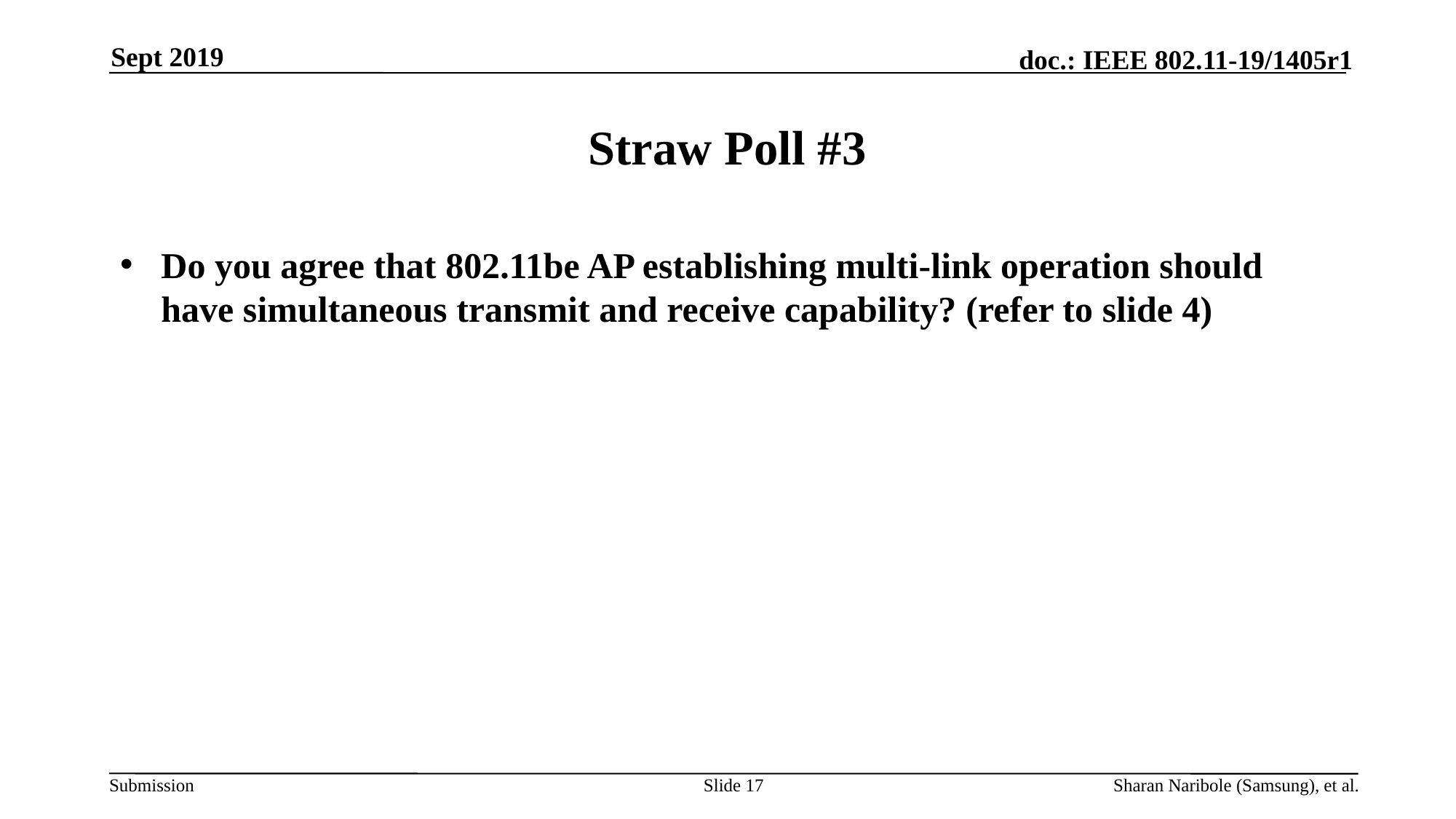

Sept 2019
# Straw Poll #3
Do you agree that 802.11be AP establishing multi-link operation should have simultaneous transmit and receive capability? (refer to slide 4)
Slide 17
Sharan Naribole (Samsung), et al.